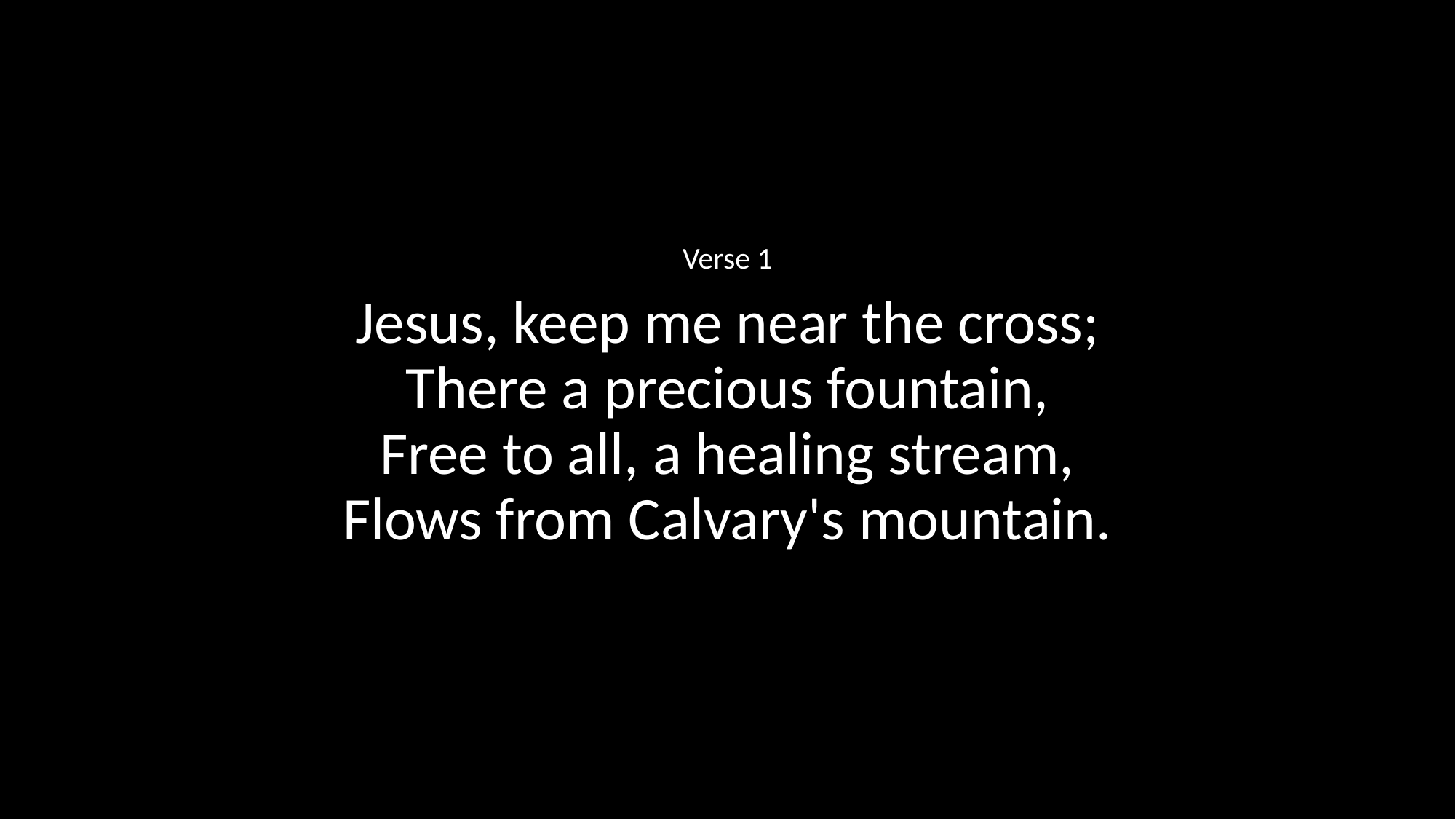

Verse 1
Jesus, keep me near the cross;
There a precious fountain,
Free to all, a healing stream,
Flows from Calvary's mountain.